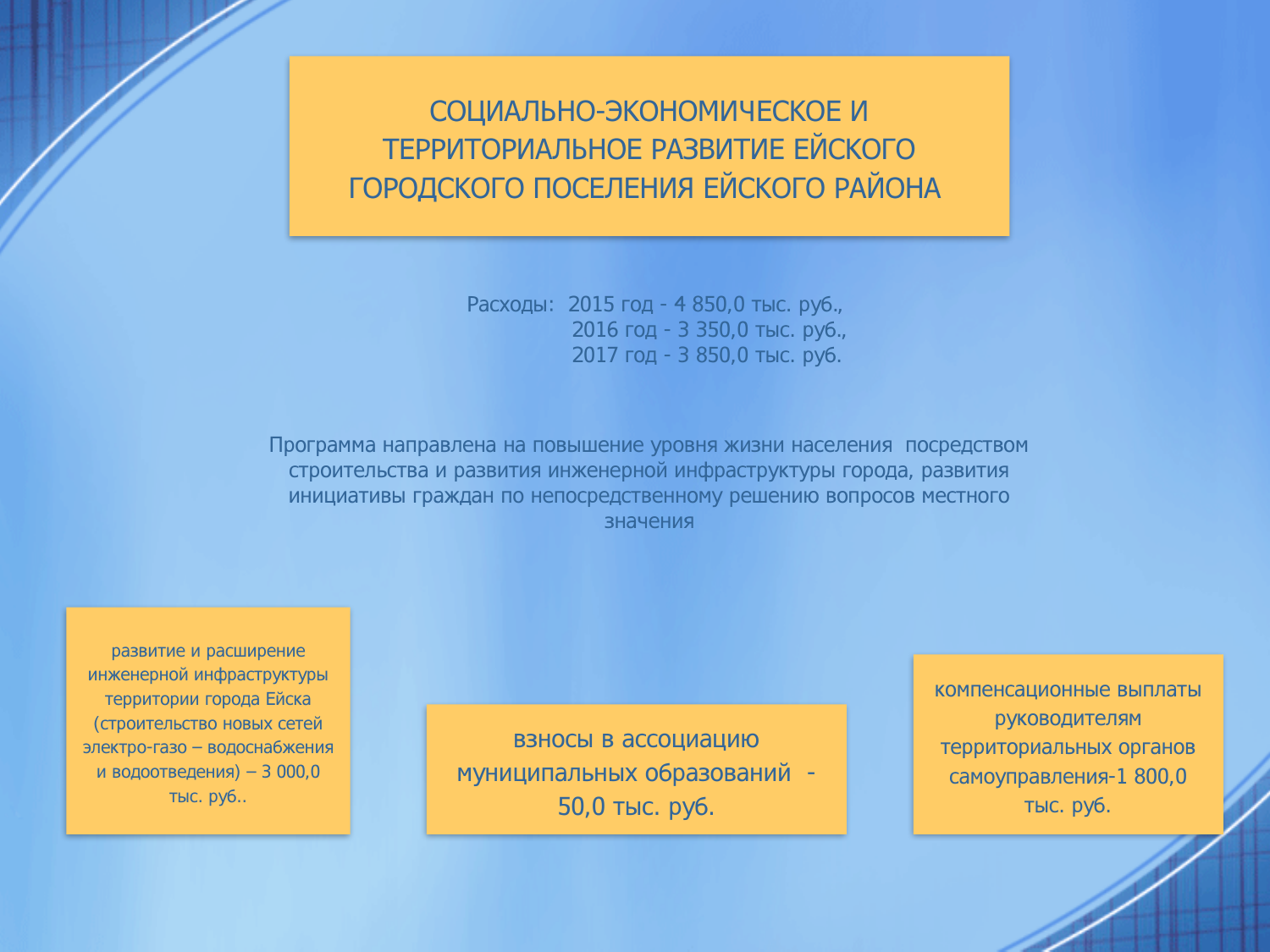

СОЦИАЛЬНО-ЭКОНОМИЧЕСКОЕ И ТЕРРИТОРИАЛЬНОЕ РАЗВИТИЕ ЕЙСКОГО ГОРОДСКОГО ПОСЕЛЕНИЯ ЕЙСКОГО РАЙОНА
Расходы:  2015 год - 4 850,0 тыс. руб.,
                2016 год - 3 350,0 тыс. руб.,
                2017 год - 3 850,0 тыс. руб.
Программа направлена на повышение уровня жизни населения  посредством строительства и развития инженерной инфраструктуры города, развития инициативы граждан по непосредственному решению вопросов местного значения
развитие и расширение инженерной инфраструктуры территории города Ейска (строительство новых сетей электро-газо – водоснабжения и водоотведения) – 3 000,0 тыс. руб..
компенсационные выплаты руководителям территориальных органов самоуправления-1 800,0 тыс. руб.
взносы в ассоциацию муниципальных образований  -50,0 тыс. руб.